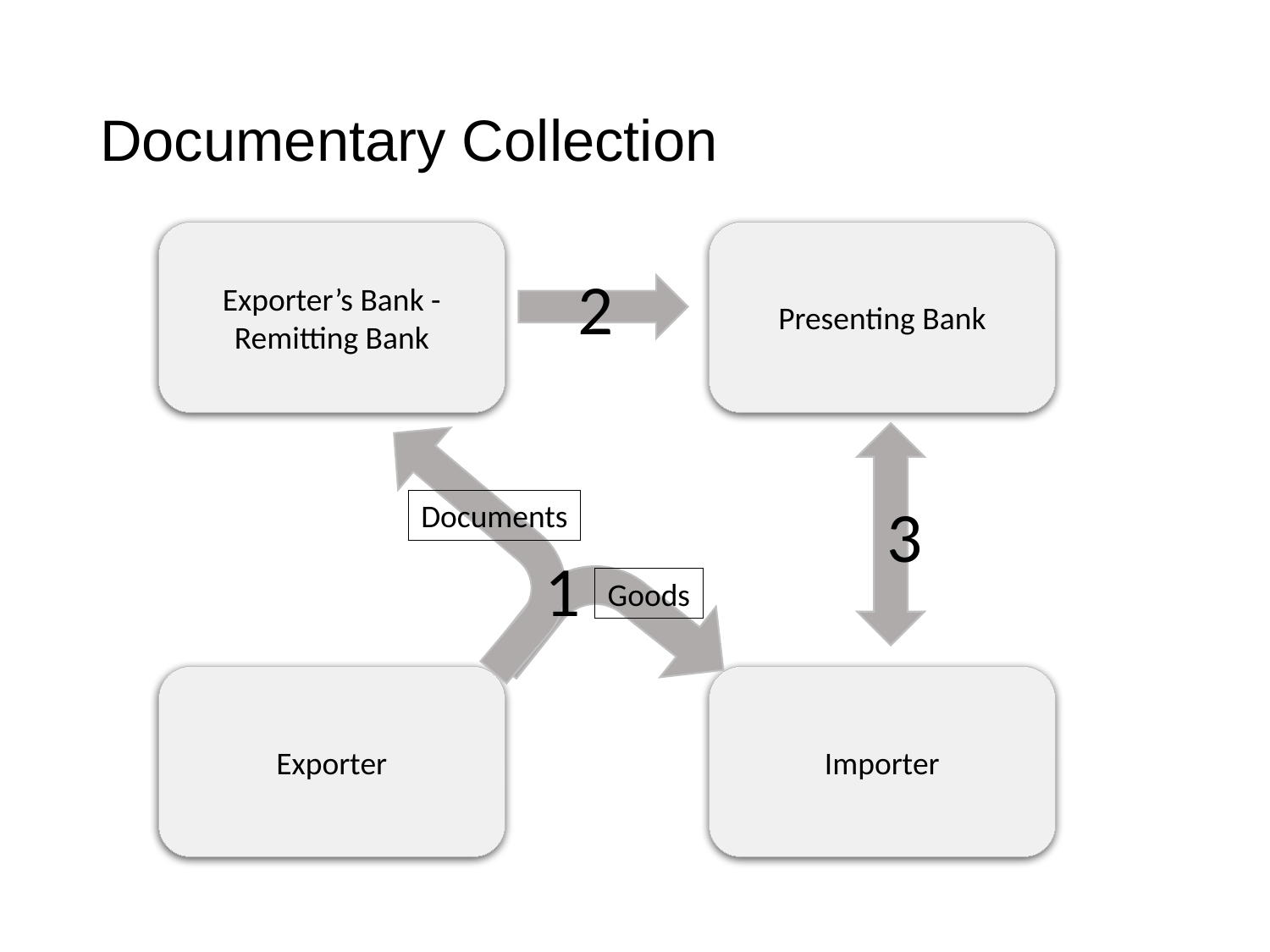

# Documentary Collection
Exporter’s Bank - Remitting Bank
Presenting Bank
2
3

D/P
or
D/A
Documents
1

Goods
Exporter
Importer